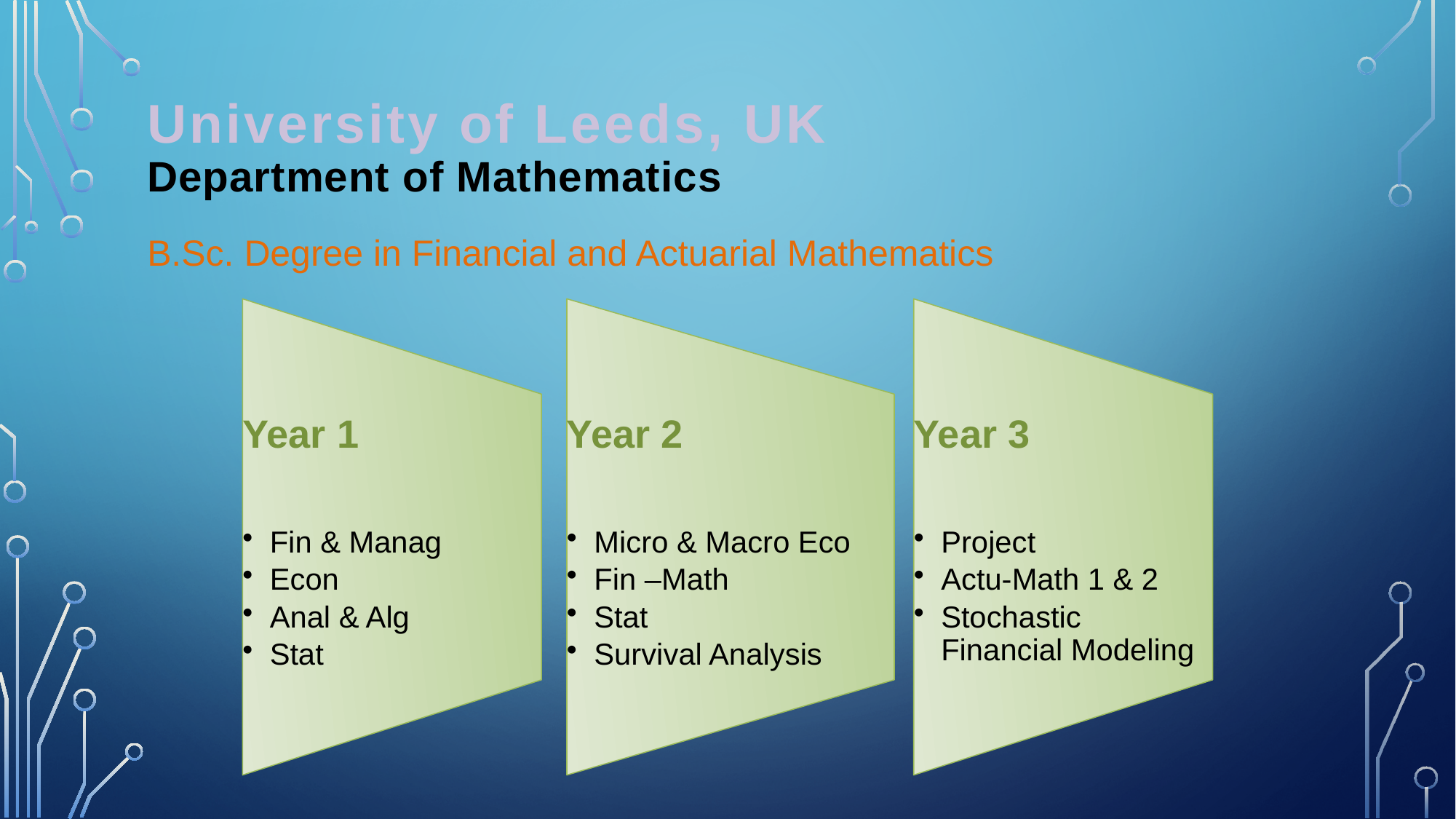

# University of Leeds, UK Department of Mathematics
B.Sc. Degree in Financial and Actuarial Mathematics

Year 1

Fin & Manag
Econ
Anal & Alg
Stat
Year 2

Micro & Macro Eco
Fin –Math
Stat
Survival Analysis
Year 3

Project
Actu-Math 1 & 2
Stochastic  Financial Modeling